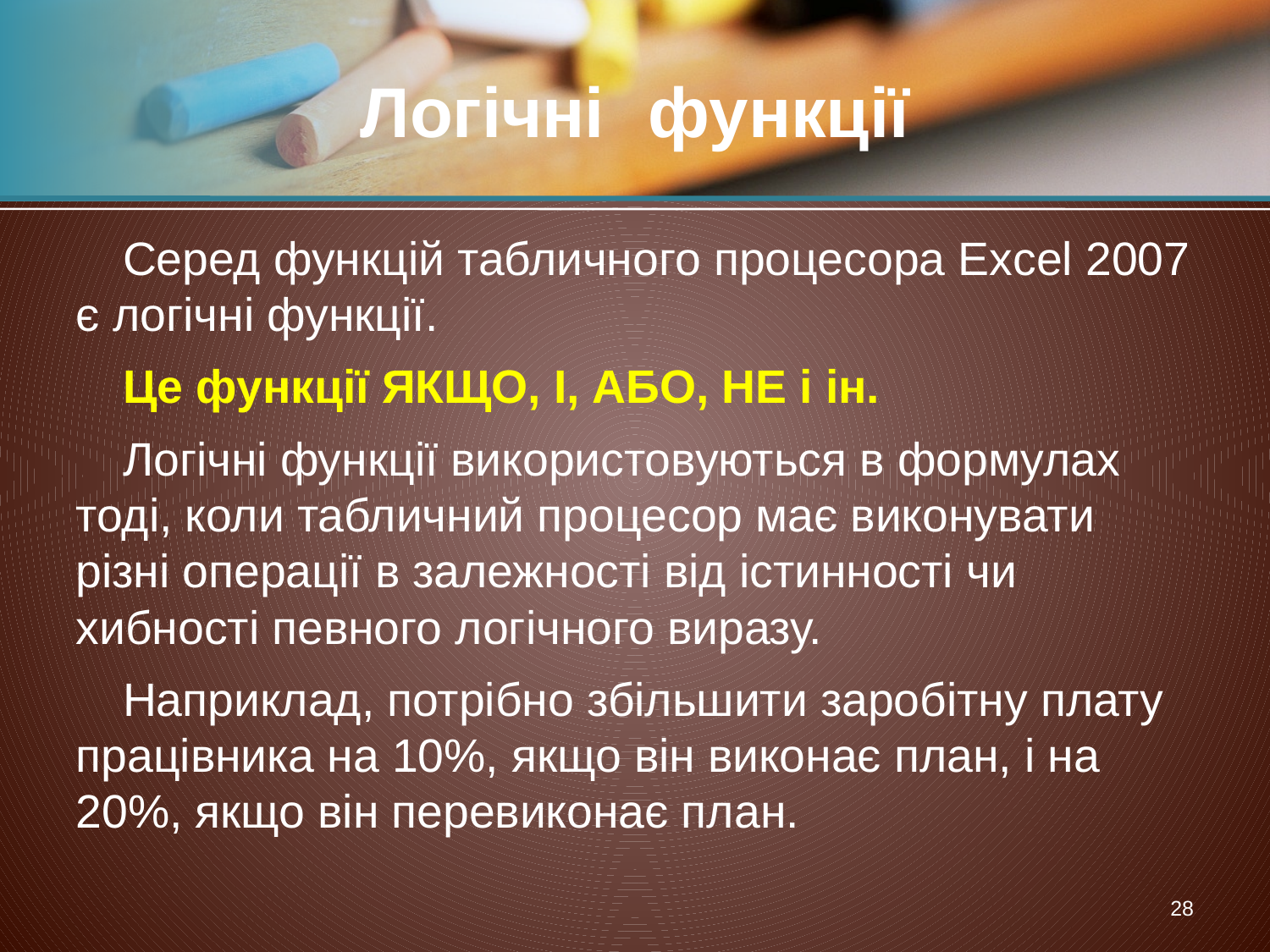

# Логічні  функції
Серед функцій табличного процесора Excel 2007 є логічні функції.
Це функції ЯКЩО, І, АБО, НЕ і ін.
Логічні функції використовуються в формулах тоді, коли табличний процесор має виконувати різні операції в залежності від істинності чи хибності певного логічного виразу.
Наприклад, потрібно збільшити заробітну плату працівника на 10%, якщо він виконає план, і на 20%, якщо він перевиконає план.
28